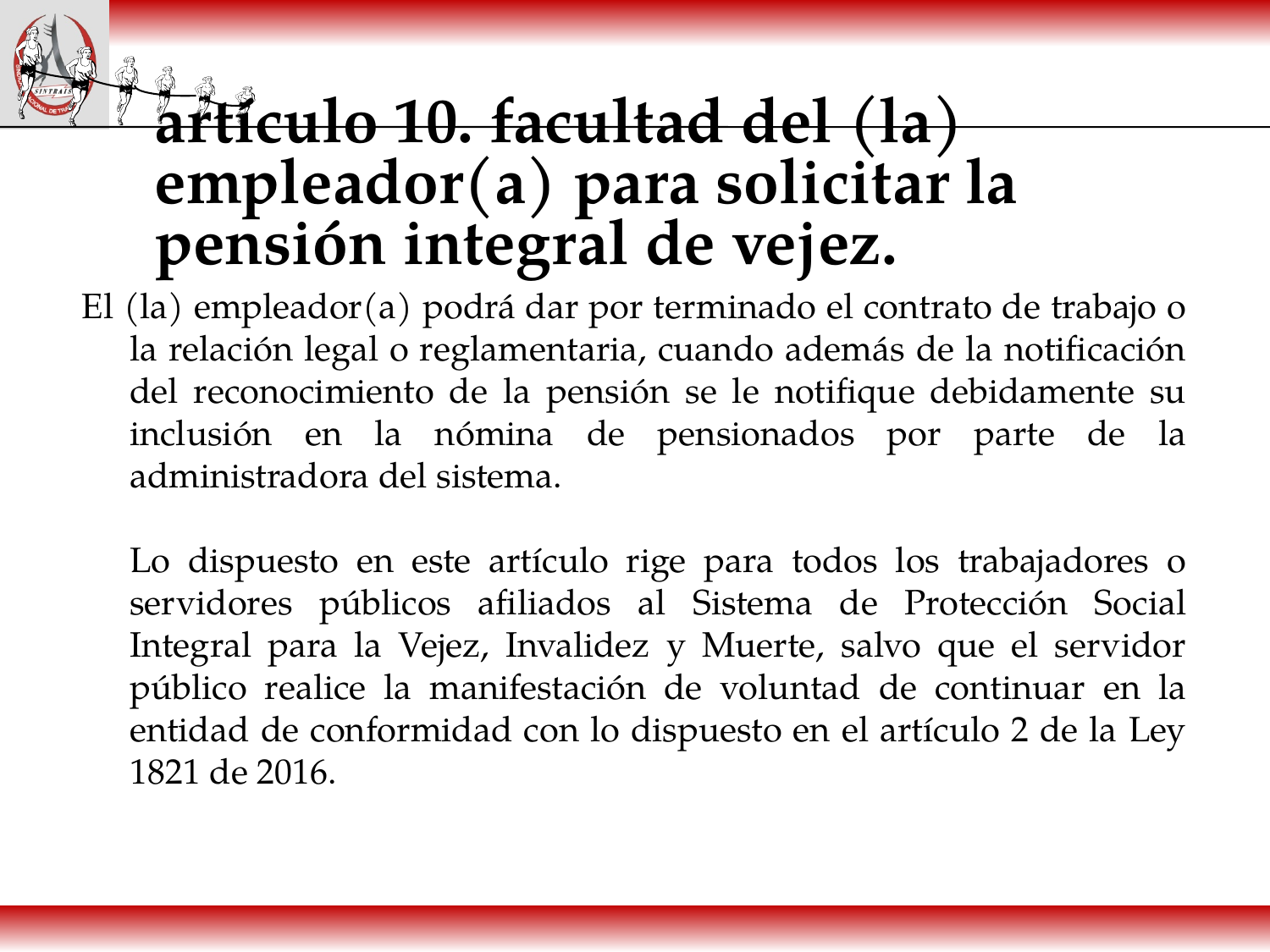

# artículo 10. facultad del (la) empleador(a) para solicitar la pensión integral de vejez.

El (la) empleador(a) podrá dar por terminado el contrato de trabajo o la relación legal o reglamentaria, cuando además de la notificación del reconocimiento de la pensión se le notifique debidamente su inclusión en la nómina de pensionados por parte de la administradora del sistema.

Lo dispuesto en este artículo rige para todos los trabajadores o servidores públicos afiliados al Sistema de Protección Social Integral para la Vejez, Invalidez y Muerte, salvo que el servidor público realice la manifestación de voluntad de continuar en la entidad de conformidad con lo dispuesto en el artículo 2 de la Ley 1821 de 2016.